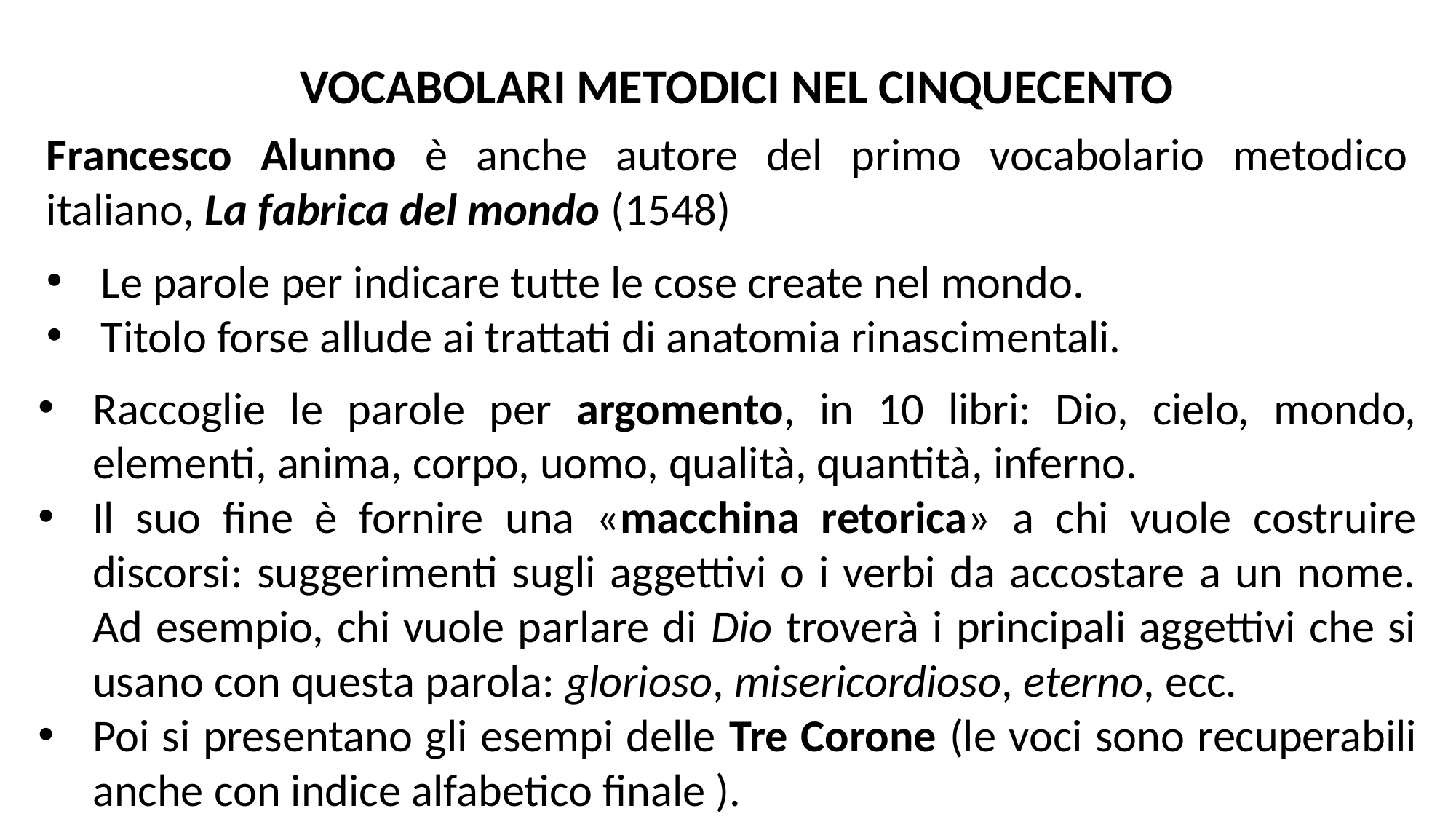

VOCABOLARI METODICI NEL CINQUECENTO
Francesco Alunno è anche autore del primo vocabolario metodico italiano, La fabrica del mondo (1548)

Le parole per indicare tutte le cose create nel mondo.
Titolo forse allude ai trattati di anatomia rinascimentali.

Raccoglie le parole per argomento, in 10 libri: Dio, cielo, mondo, elementi, anima, corpo, uomo, qualità, quantità, inferno.
Il suo fine è fornire una «macchina retorica» a chi vuole costruire discorsi: suggerimenti sugli aggettivi o i verbi da accostare a un nome. Ad esempio, chi vuole parlare di Dio troverà i principali aggettivi che si usano con questa parola: glorioso, misericordioso, eterno, ecc.
Poi si presentano gli esempi delle Tre Corone (le voci sono recuperabili anche con indice alfabetico finale ).